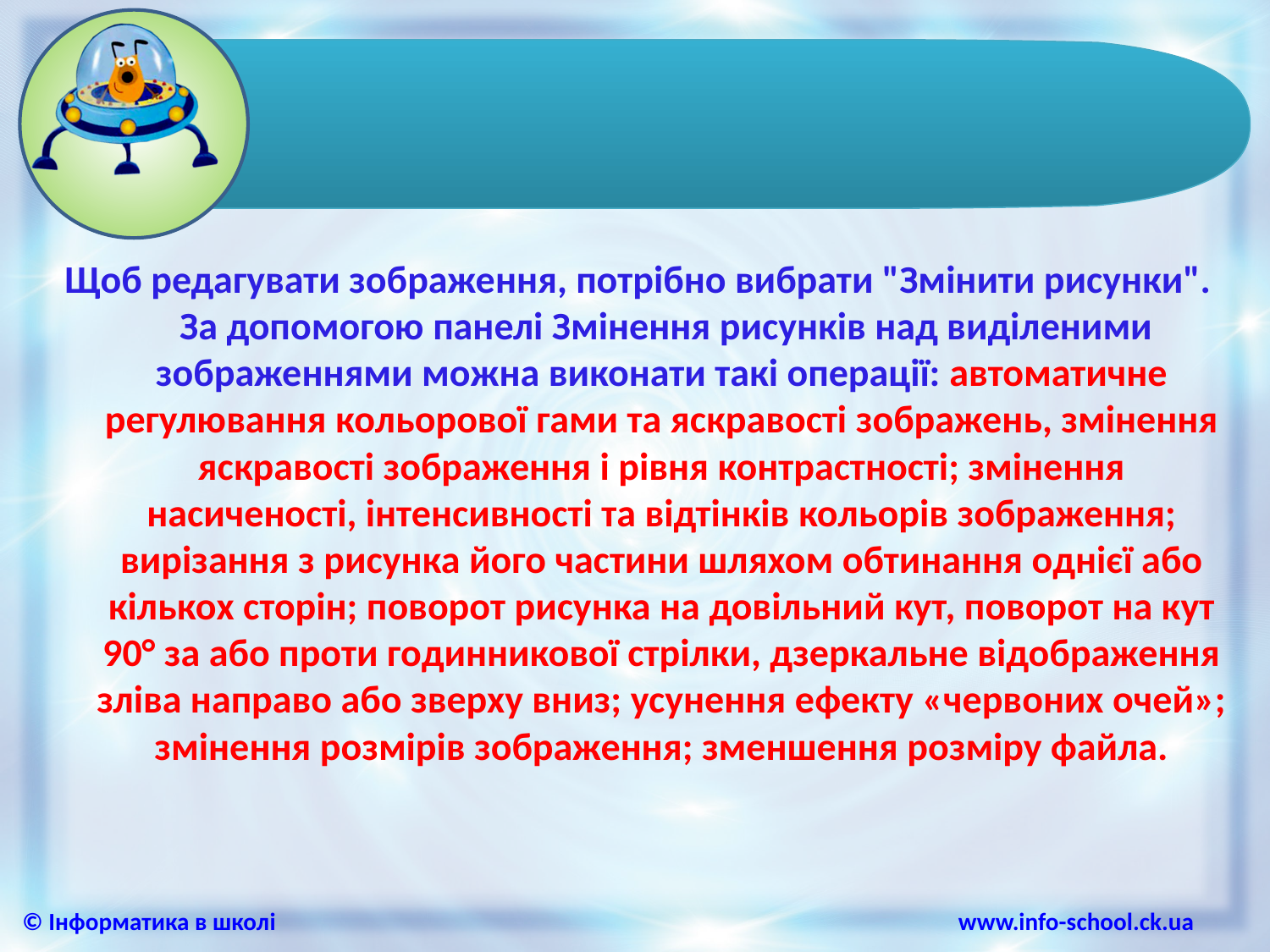

Щоб редагувати зображення, потрібно вибрати "Змінити рисунки".
 За допомогою панелі Змінення рисунків над виділеними зображеннями можна виконати такі операції: автоматичне регулювання кольорової гами та яскравості зображень, змінення яскравості зображення і рівня контрастності; змінення насиченості, інтенсивності та відтінків кольорів зображення; вирізання з рисунка його частини шляхом обтинання однієї або кількох сторін; поворот рисунка на довільний кут, поворот на кут 90° за або проти годинникової стрілки, дзеркальне відображення зліва направо або зверху вниз; усунення ефекту «червоних очей»; змінення розмірів зображення; зменшення розміру файла.